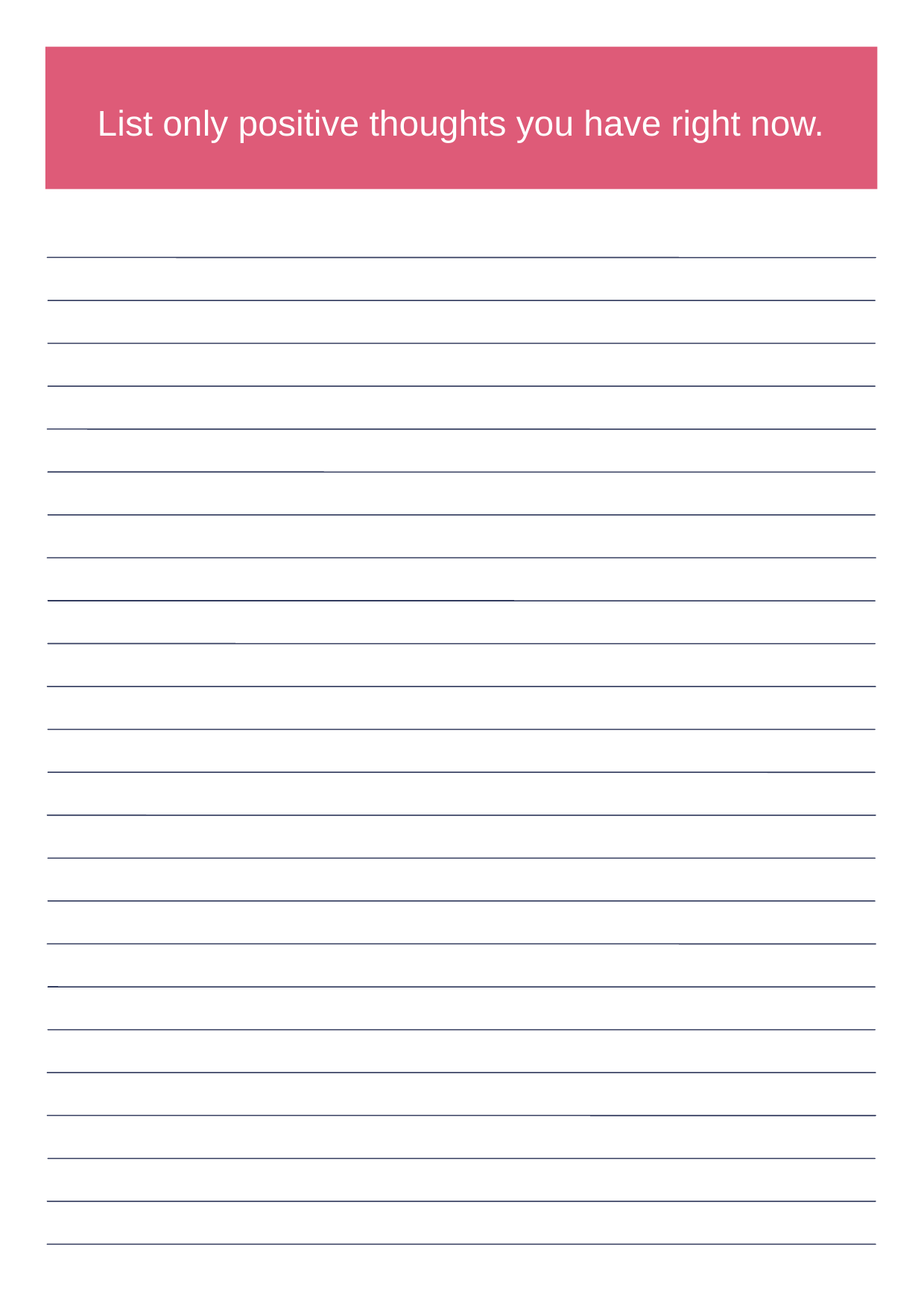

List only positive thoughts you have right now.